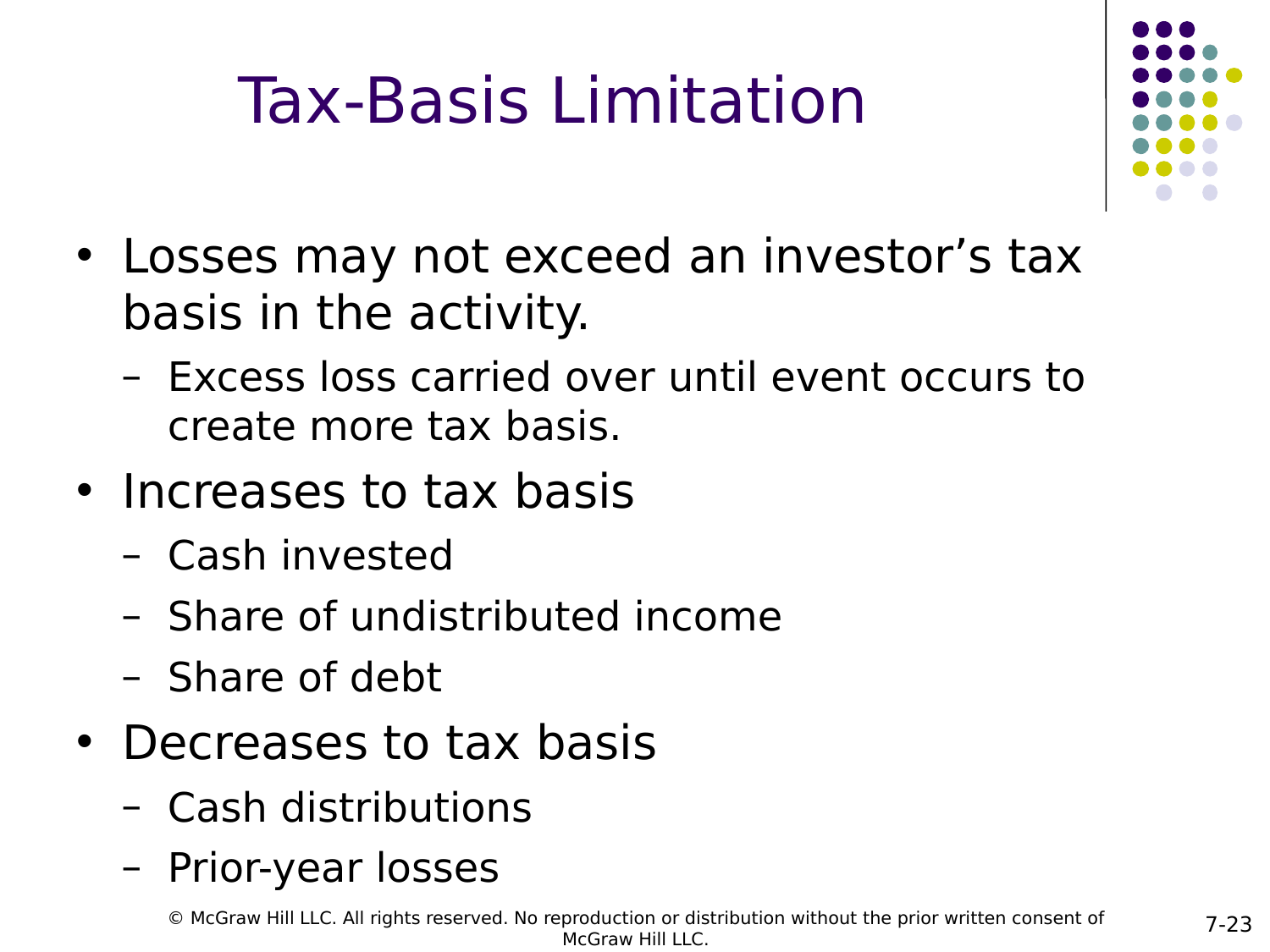

# Tax-Basis Limitation
Losses may not exceed an investor’s tax basis in the activity.
Excess loss carried over until event occurs to create more tax basis.
Increases to tax basis
Cash invested
Share of undistributed income
Share of debt
Decreases to tax basis
Cash distributions
Prior-year losses
7-23